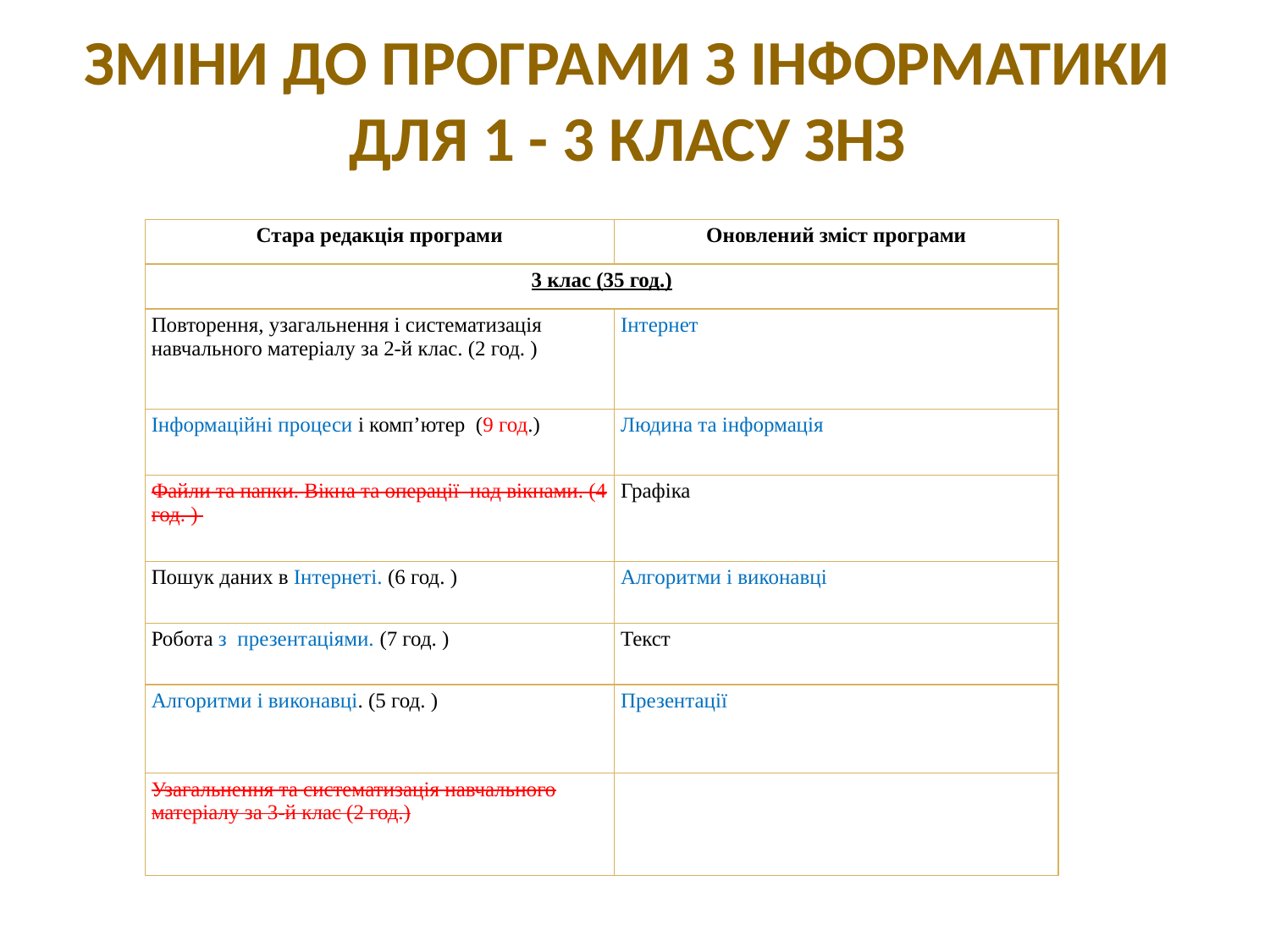

ЗМІНИ ДО ПРОГРАМИ З ІНФОРМАТИКИ
ДЛЯ 1 - 3 КЛАСУ ЗНЗ
| Стара редакція програми | Оновлений зміст програми |
| --- | --- |
| 3 клас (35 год.) |  |
| Повторення, узагальнення і систематизація навчального матеріалу за 2-й клас. (2 год. ) | Інтернет |
| Інформаційні процеси і комп’ютер  (9 год.) | Людина та інформація |
| Файли та папки. Вікна та операції  над вікнами. (4 год. ) | Графіка |
| Пошук даних в Інтернеті. (6 год. ) | Алгоритми і виконавці |
| Робота з  презентаціями. (7 год. ) | Текст |
| Алгоритми і виконавці. (5 год. ) | Презентації |
| Узагальнення та систематизація навчального матеріалу за 3-й клас (2 год.) |  |